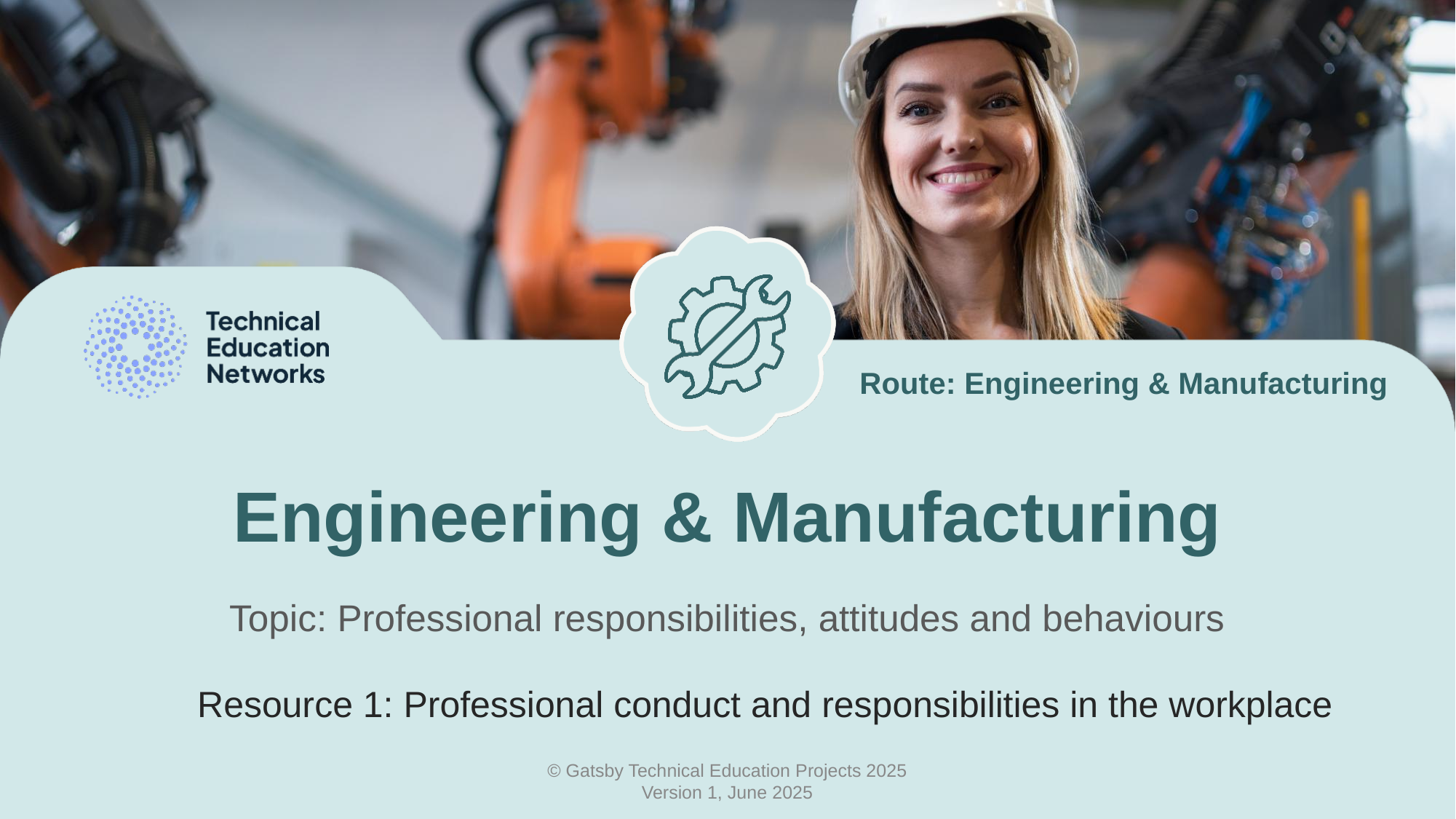

Route: Engineering & Manufacturing
# Engineering & Manufacturing
Topic: Professional responsibilities, attitudes and behaviours
Resource 1: Professional conduct and responsibilities in the workplace